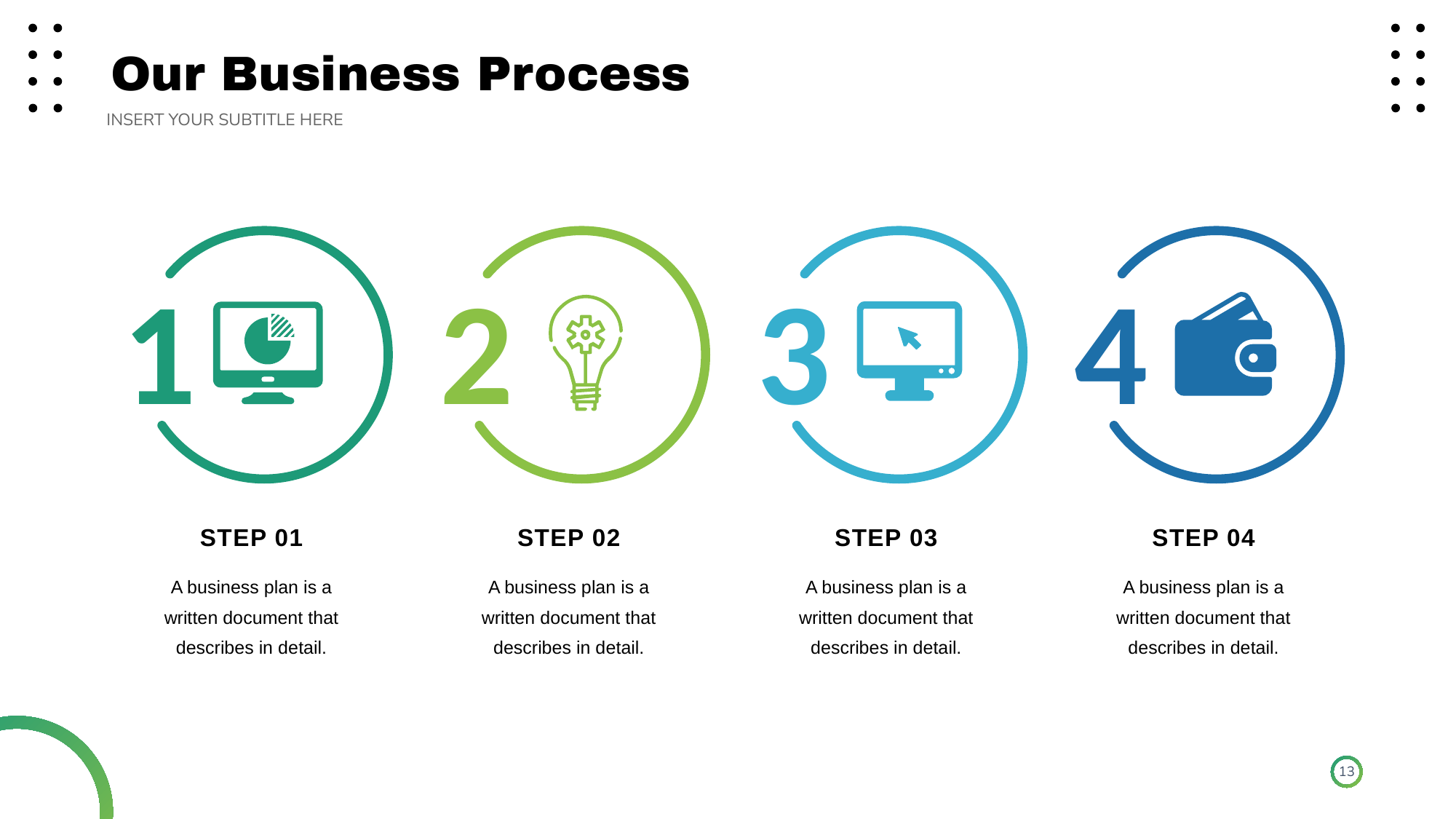

Our Business Process
INSERT YOUR SUBTITLE HERE

1

2

3

4

STEP 01
A business plan is a written document that describes in detail.
STEP 02
A business plan is a written document that describes in detail.
STEP 03
A business plan is a written document that describes in detail.
STEP 04
A business plan is a written document that describes in detail.